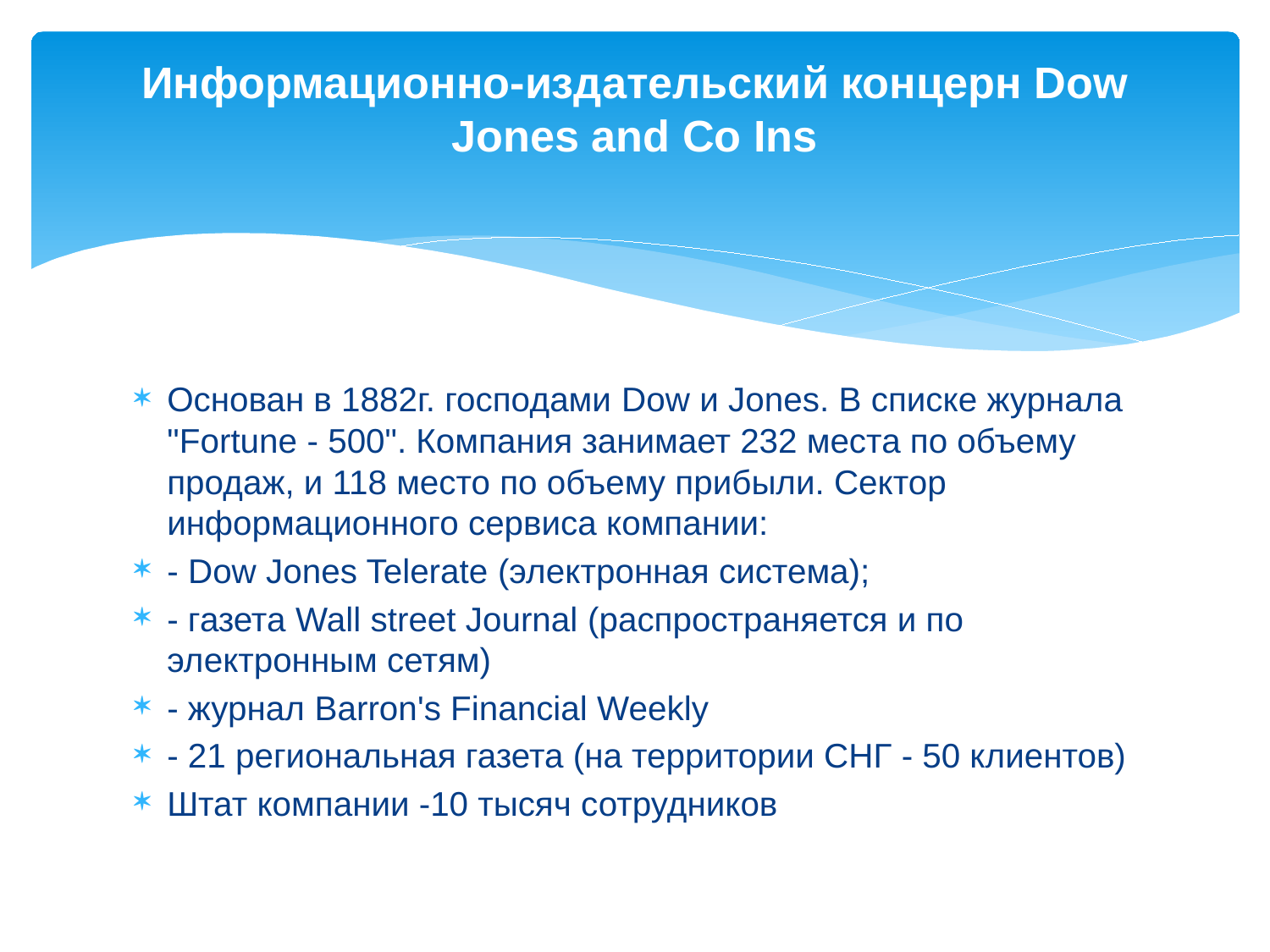

# Информационно-издательский концерн Dow Jones and Co Ins
Основан в 1882г. господами Dow и Jones. В списке журнала "Fortune - 500". Компания занимает 232 места по объему продаж, и 118 место по объему прибыли. Сектор информационного сервиса компании:
- Dow Jones Telerate (электронная система);
- газета Wall street Journal (распространяется и по электронным сетям)
- журнал Barron's Financial Weekly
- 21 региональная газета (на территории СНГ - 50 клиентов)
Штат компании -10 тысяч сотрудников